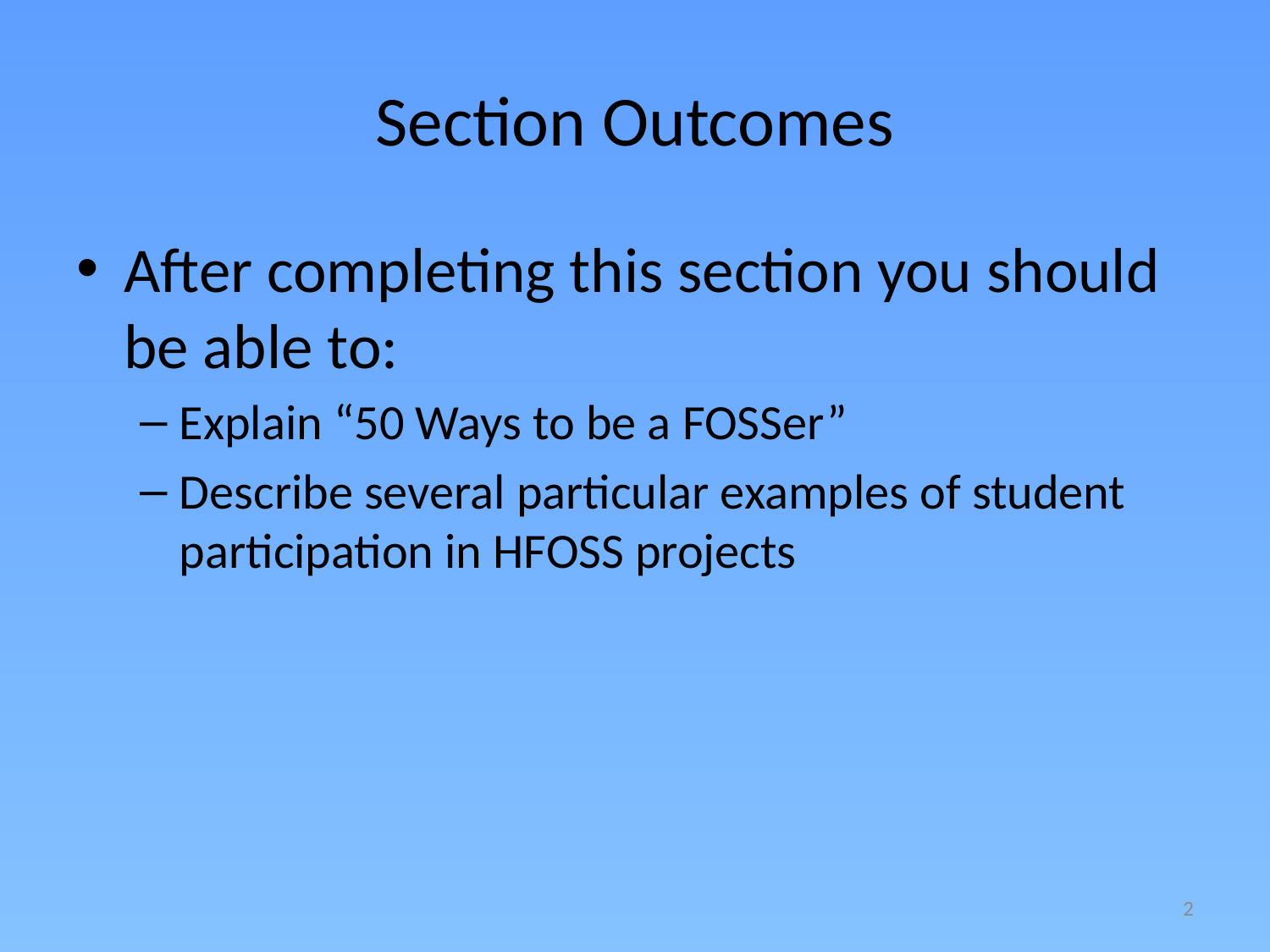

# Section Outcomes
After completing this section you should be able to:
Explain “50 Ways to be a FOSSer”
Describe several particular examples of student participation in HFOSS projects
2